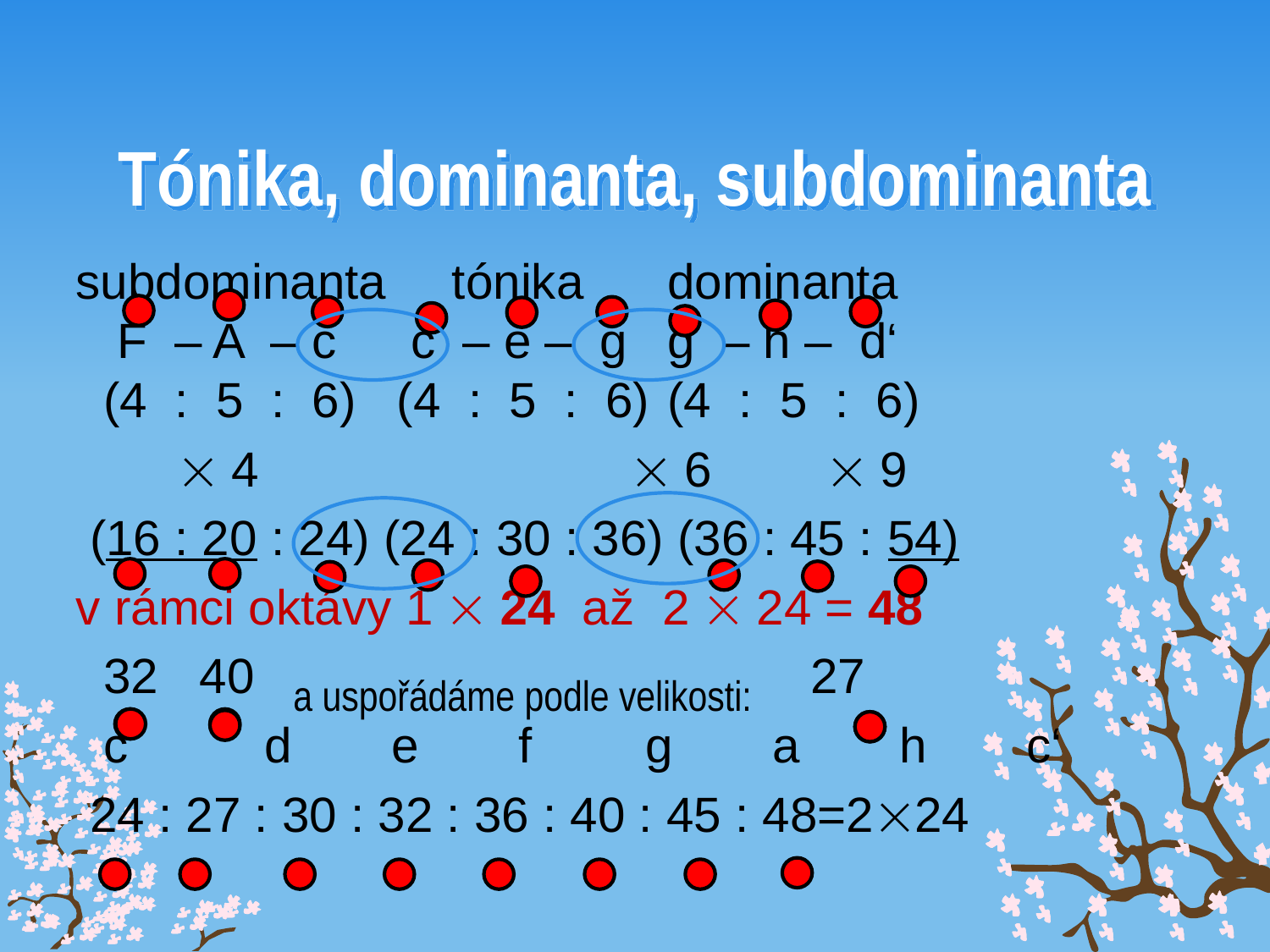

# Tónika, dominanta, subdominanta
dominanta
g  – h –  d‘
(4  :  5  :  6)

subdominanta
   F  – A  – c
  (4  :  5  :  6)
    × 4	          	× 6	     × 9
 (16 : 20 : 24) (24 : 30 : 36) (36 : 45 : 54)
v rámci oktávy 1 × 24  až  2 × 24 = 48
  32   40			             27
  c	 d	 e	 f	 g	 a	 h	 c‘
 24 : 27 : 30 : 32 : 36 : 40 : 45 : 48=2×24
    tónika
 c  – e –  g
(4  :  5  :  6)

a uspořádáme podle velikosti: